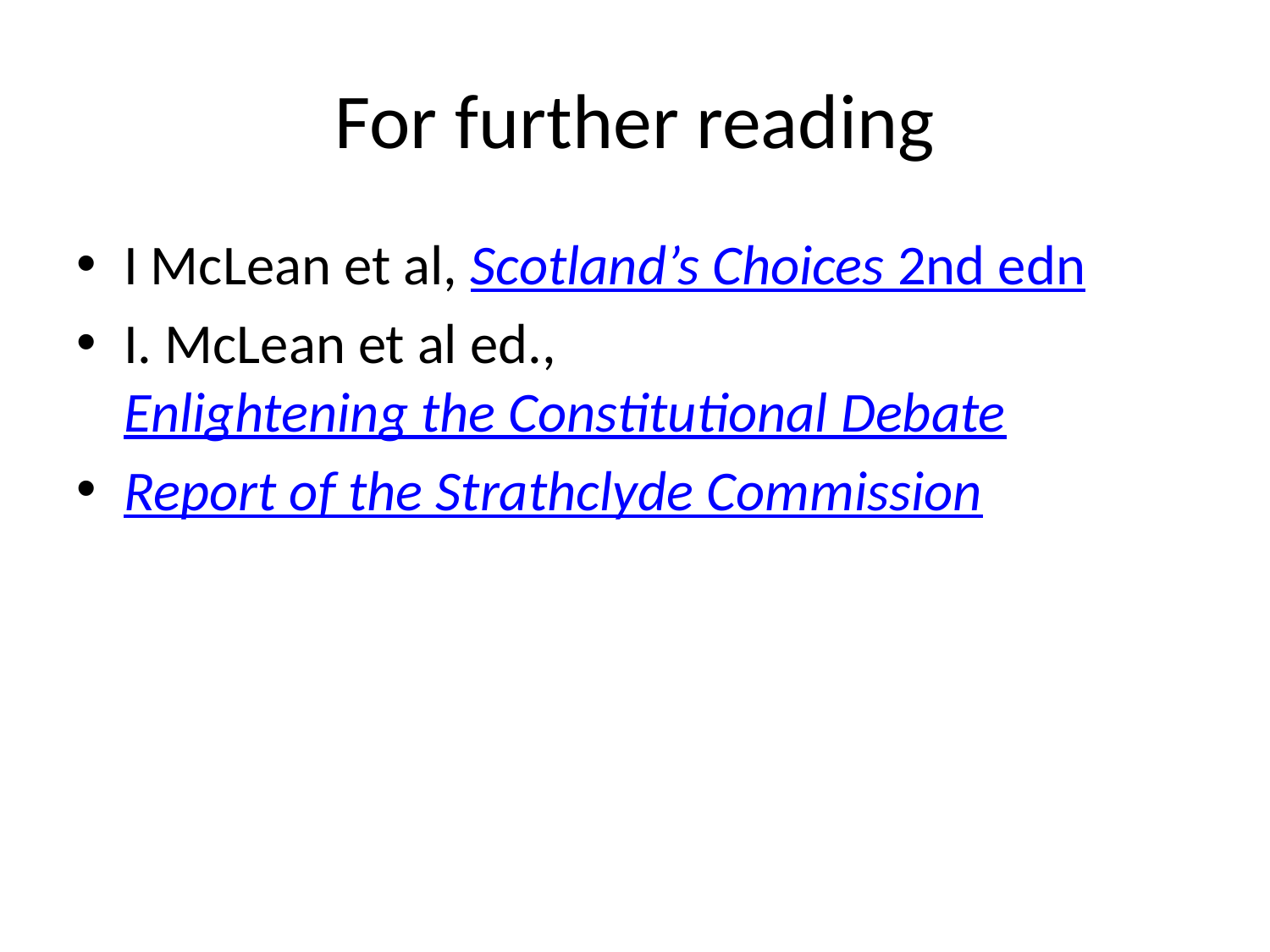

# For further reading
I McLean et al, Scotland’s Choices 2nd edn
I. McLean et al ed., Enlightening the Constitutional Debate
Report of the Strathclyde Commission